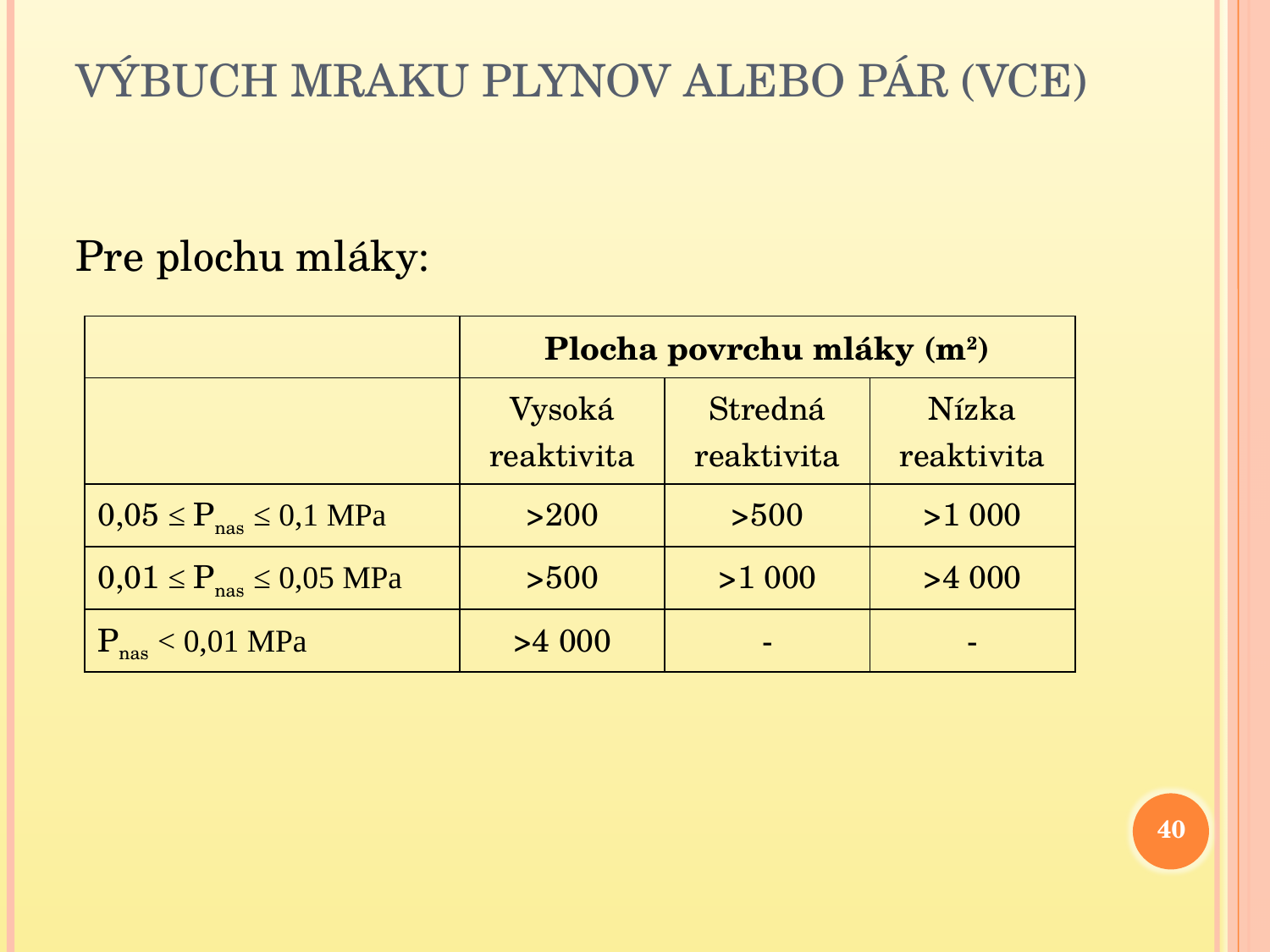

# Výbuch mraku plynov alebo pár (VCE)
Pre plochu mláky:

|  | Plocha povrchu mláky (m2) |  |  |
| --- | --- | --- | --- |
|  | Vysoká reaktivita | Stredná reaktivita | Nízka reaktivita |
| 0,05 ≤ Pnas ≤ 0,1 MPa | >200 | >500 | >1 000 |
| 0,01 ≤ Pnas ≤ 0,05 MPa | >500 | >1 000 | >4 000 |
| Pnas < 0,01 MPa | >4 000 | - | - |
40